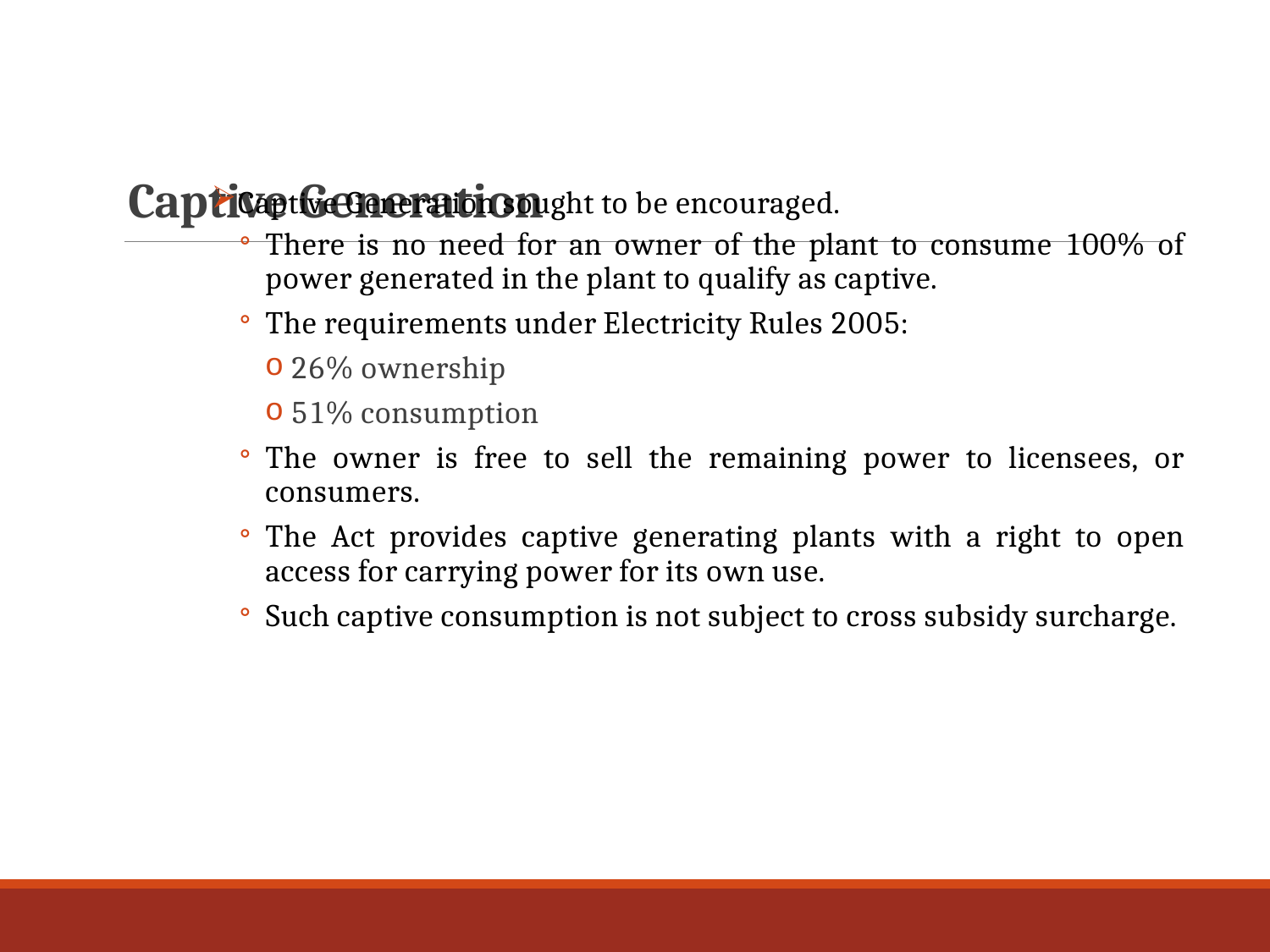

# Captive Generation
Captive Generation sought to be encouraged.
There is no need for an owner of the plant to consume 100% of power generated in the plant to qualify as captive.
The requirements under Electricity Rules 2005:
26% ownership
51% consumption
The owner is free to sell the remaining power to licensees, or consumers.
The Act provides captive generating plants with a right to open access for carrying power for its own use.
Such captive consumption is not subject to cross subsidy surcharge.